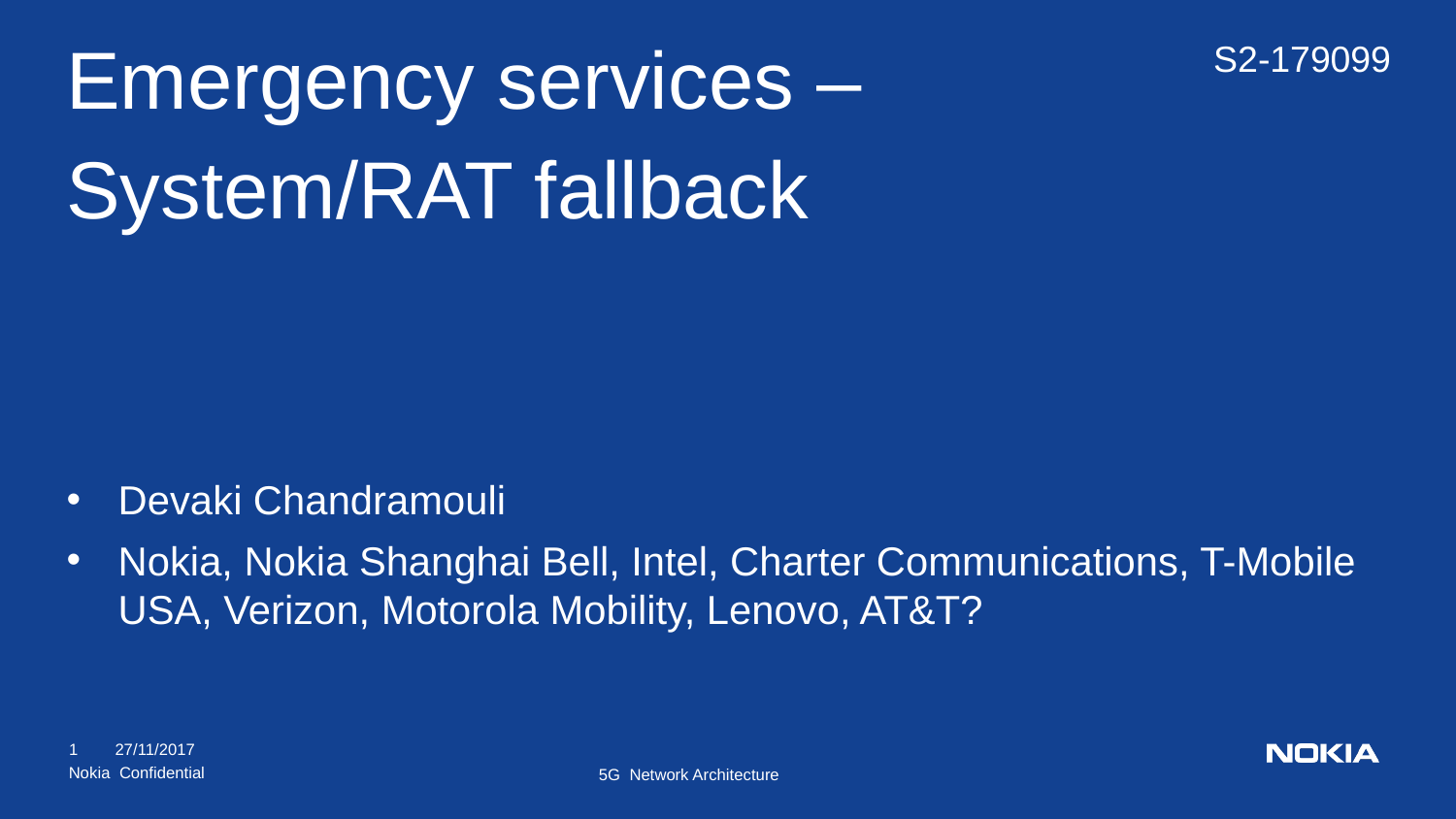

Emergency services –
System/RAT fallback
SS2-179099

Devaki Chandramouli
Nokia, Nokia Shanghai Bell, Intel, Charter Communications, T-Mobile USA, Verizon, Motorola Mobility, Lenovo, AT&T?